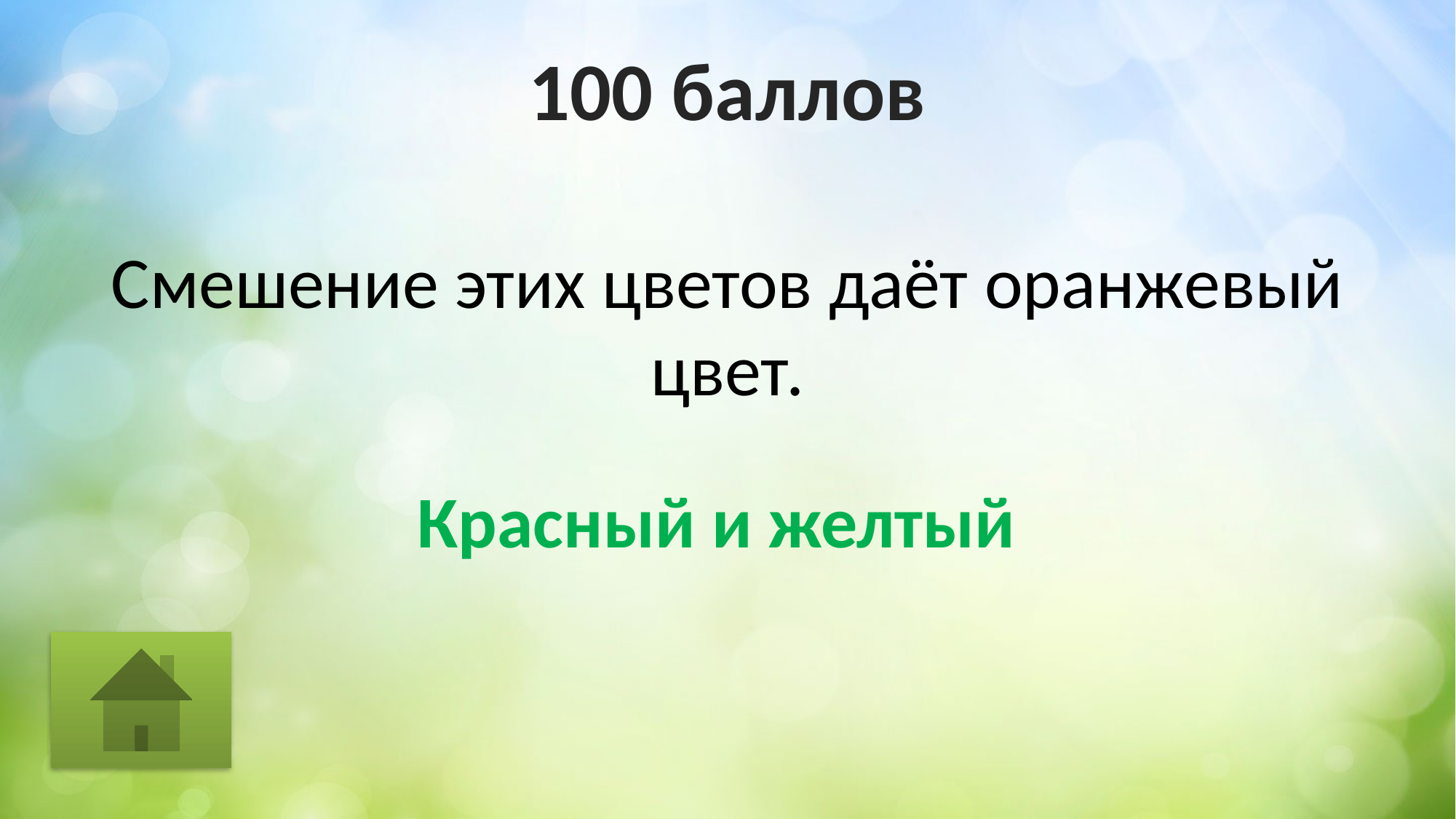

# 100 баллов
Смешение этих цветов даёт оранжевый цвет.
Красный и желтый